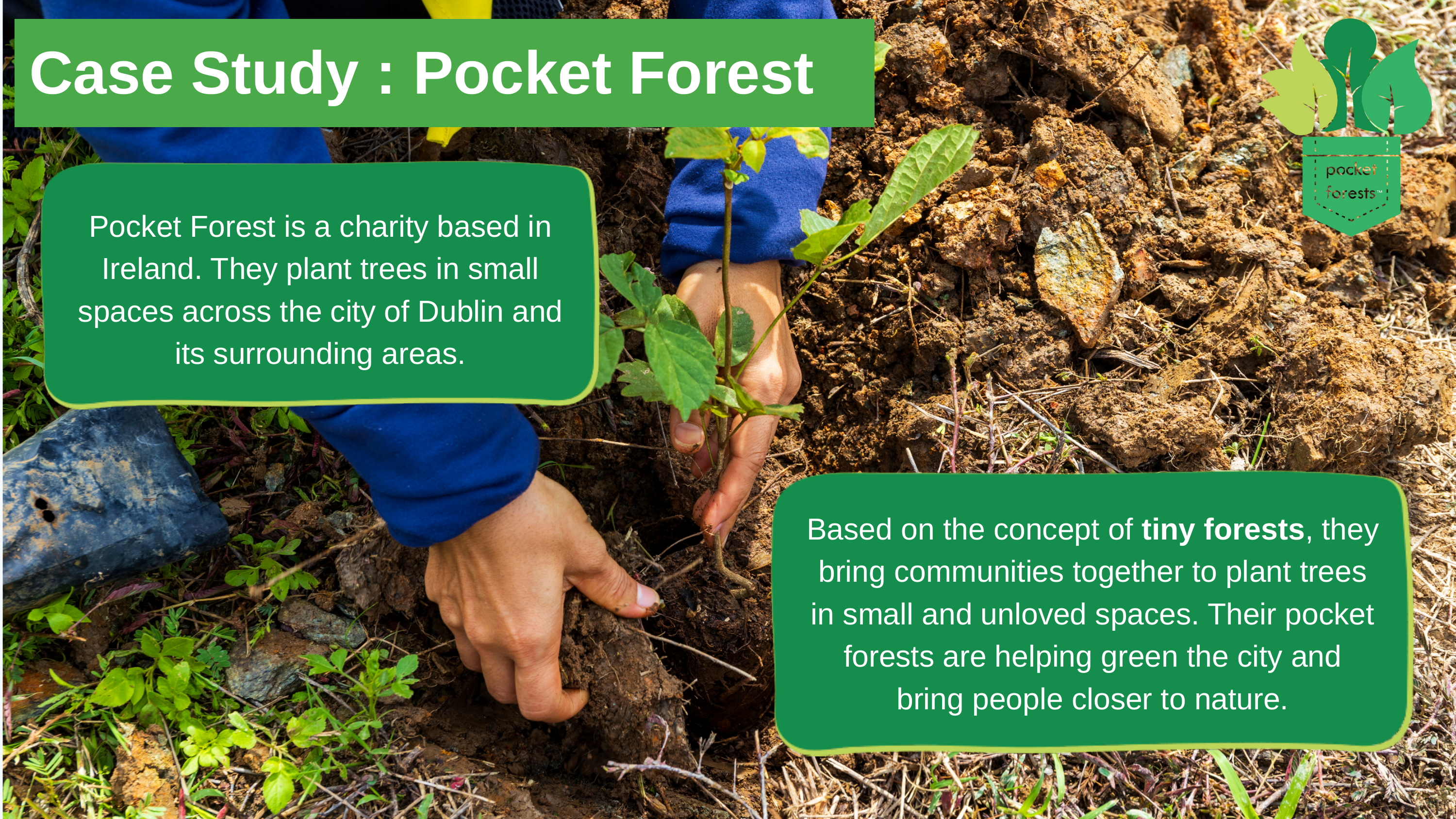

Case Study : Pocket Forest

Pocket Forest is a charity based in Ireland. They plant trees in small spaces across the city of Dublin and its surrounding areas.

Based on the concept of tiny forests, they bring communities together to plant trees in small and unloved spaces. Their pocket forests are helping green the city and bring people closer to nature.